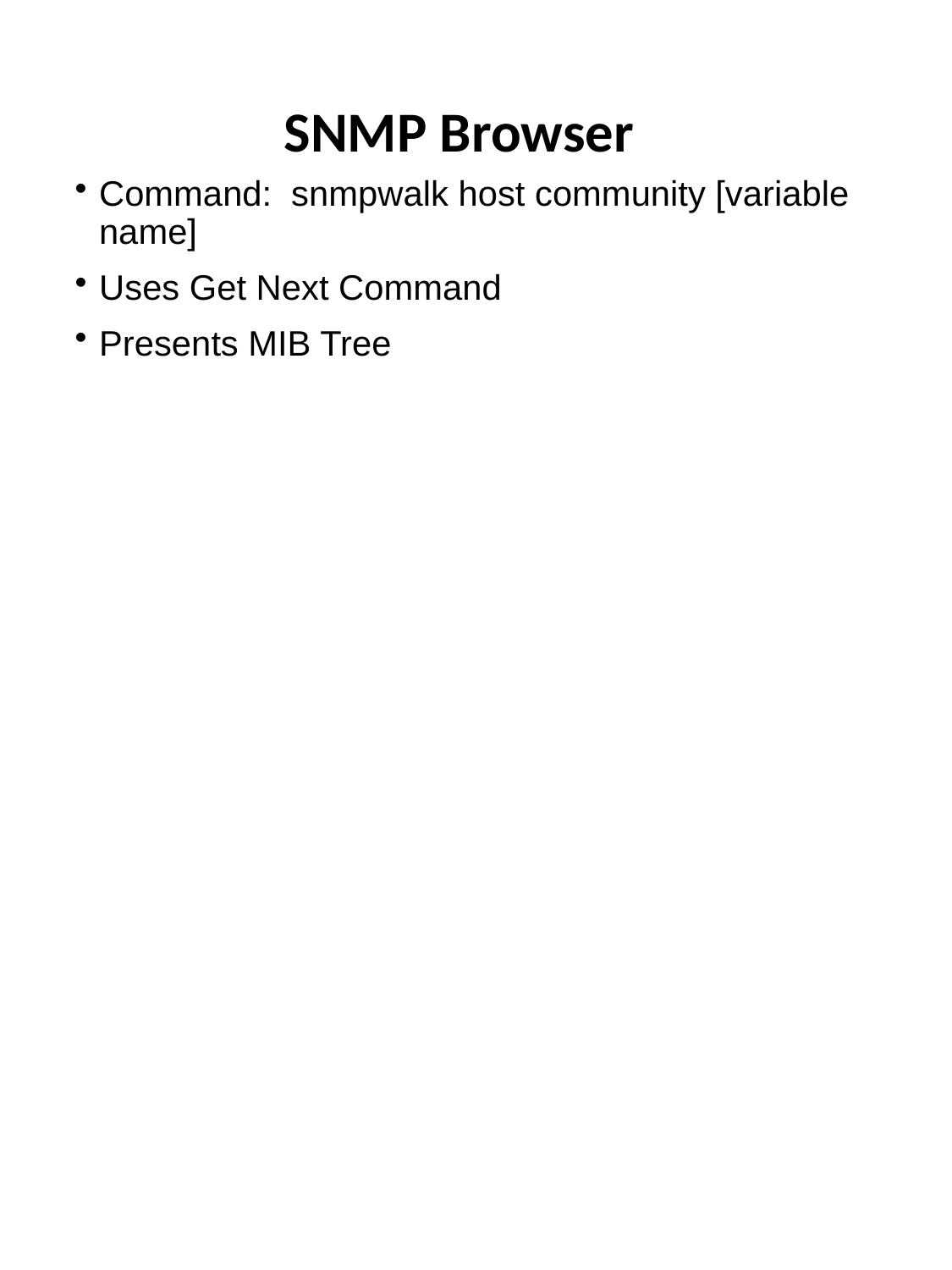

SNMP Browser
Command:  snmpwalk host community [variable
name]
Uses Get Next Command
Presents MIB Tree